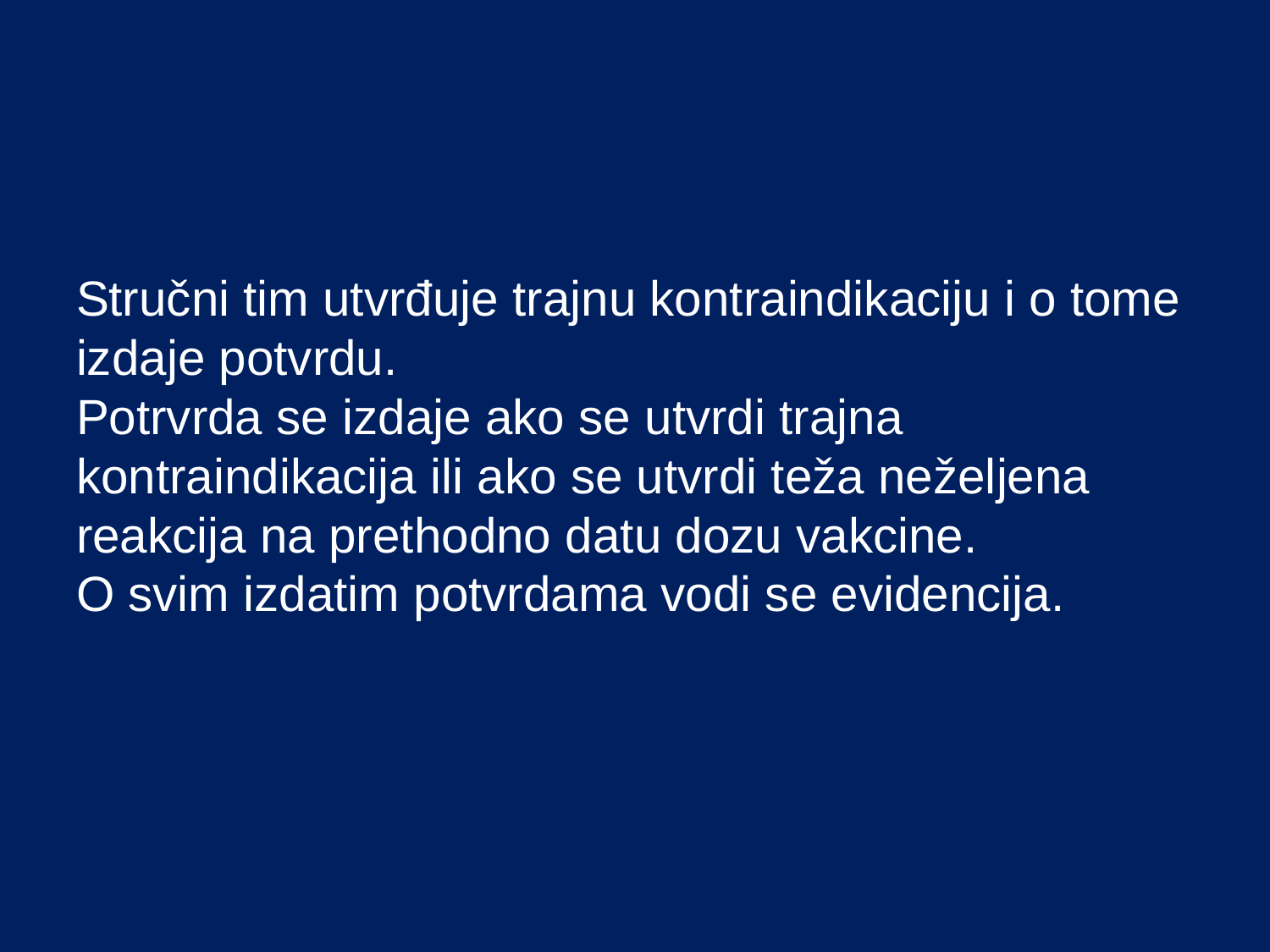

# Stručni tim utvrđuje trajnu kontraindikaciju i o tome izdaje potvrdu. Potrvrda se izdaje ako se utvrdi trajna kontraindikacija ili ako se utvrdi teža neželjena reakcija na prethodno datu dozu vakcine. O svim izdatim potvrdama vodi se evidencija.